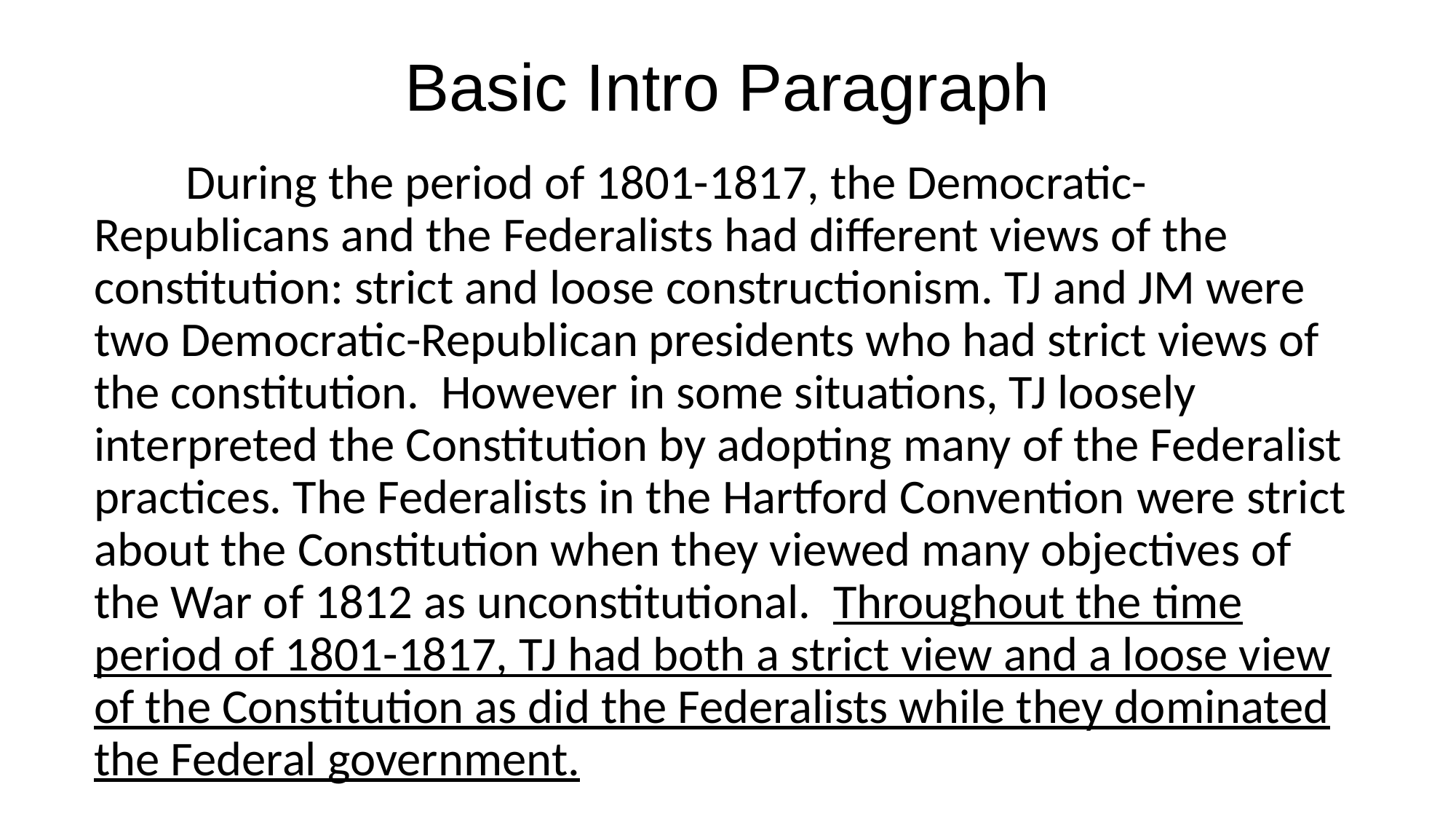

Basic Intro Paragraph

         During the period of 1801-1817, the Democratic-Republicans and the Federalists had different views of the constitution: strict and loose constructionism. TJ and JM were two Democratic-Republican presidents who had strict views of the constitution.  However in some situations, TJ loosely interpreted the Constitution by adopting many of the Federalist practices. The Federalists in the Hartford Convention were strict about the Constitution when they viewed many objectives of the War of 1812 as unconstitutional.  Throughout the time period of 1801-1817, TJ had both a strict view and a loose view of the Constitution as did the Federalists while they dominated the Federal government.